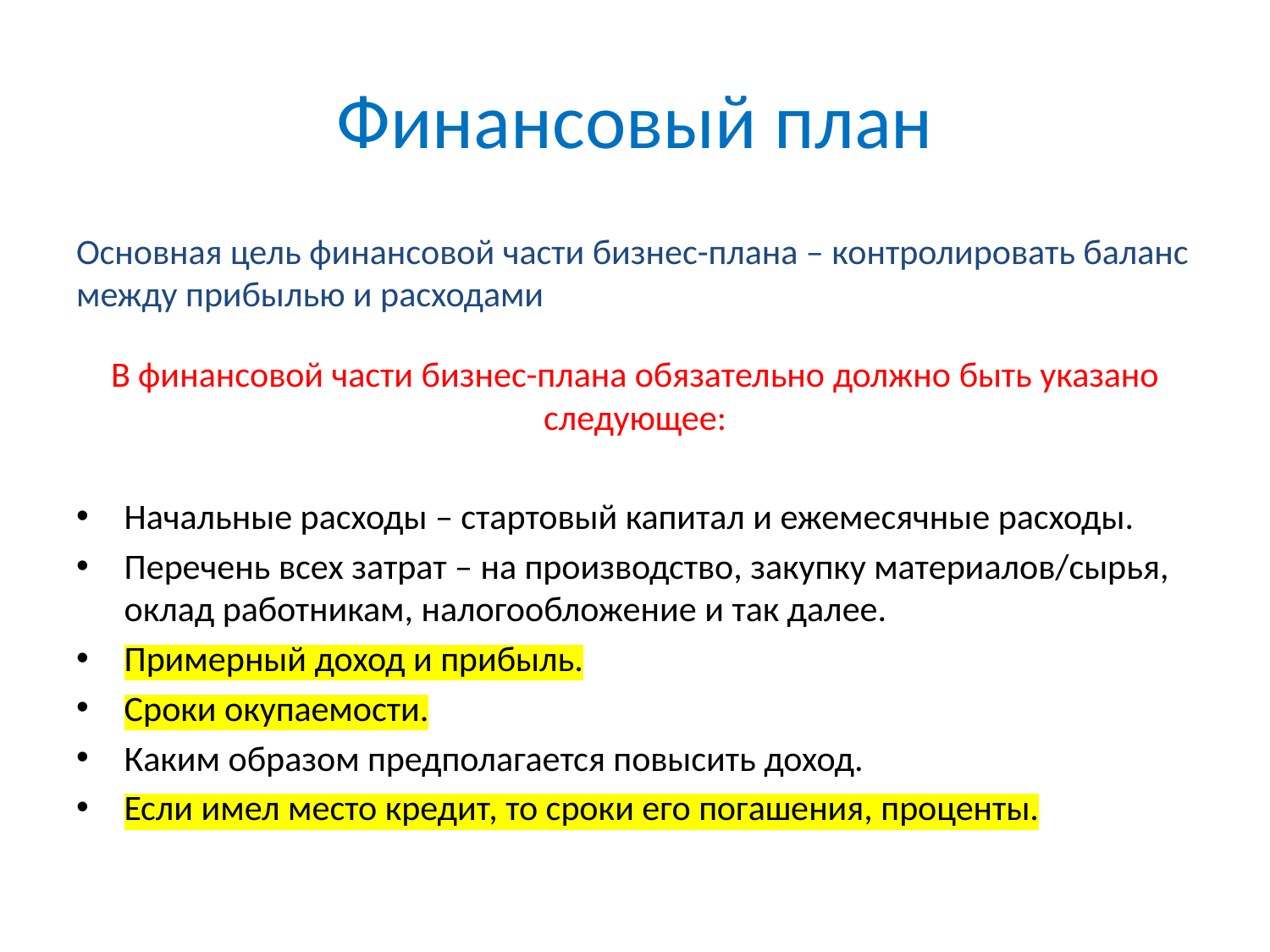

# Финансовый план
Основная цель финансовой части бизнес-плана – контролировать баланс между прибылью и расходами

В финансовой части бизнес-плана обязательно должно быть указано следующее:

Начальные расходы – стартовый капитал и ежемесячные расходы.
Перечень всех затрат – на производство, закупку материалов/сырья, оклад работникам, налогообложение и так далее.
Примерный доход и прибыль.
Сроки окупаемости.
Каким образом предполагается повысить доход.
Если имел место кредит, то сроки его погашения, проценты.